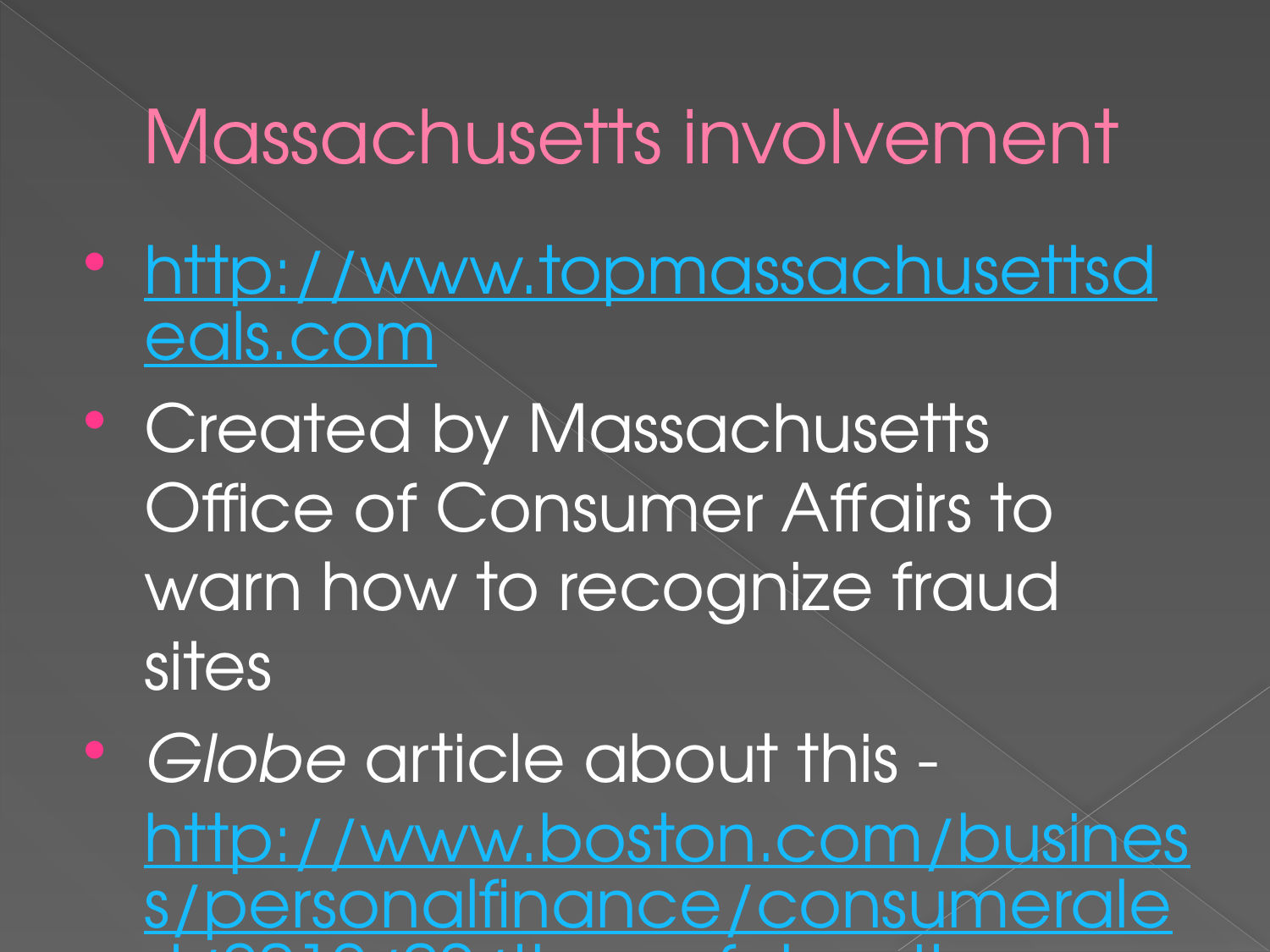

# Massachusetts involvement
http://www.topmassachusettsdeals.com
Created by Massachusetts Office of Consumer Affairs to warn how to recognize fraud sites
Globe article about this - http://www.boston.com/business/personalfinance/consumeralert/2012/02/these_fake_sites_are_for_real.html